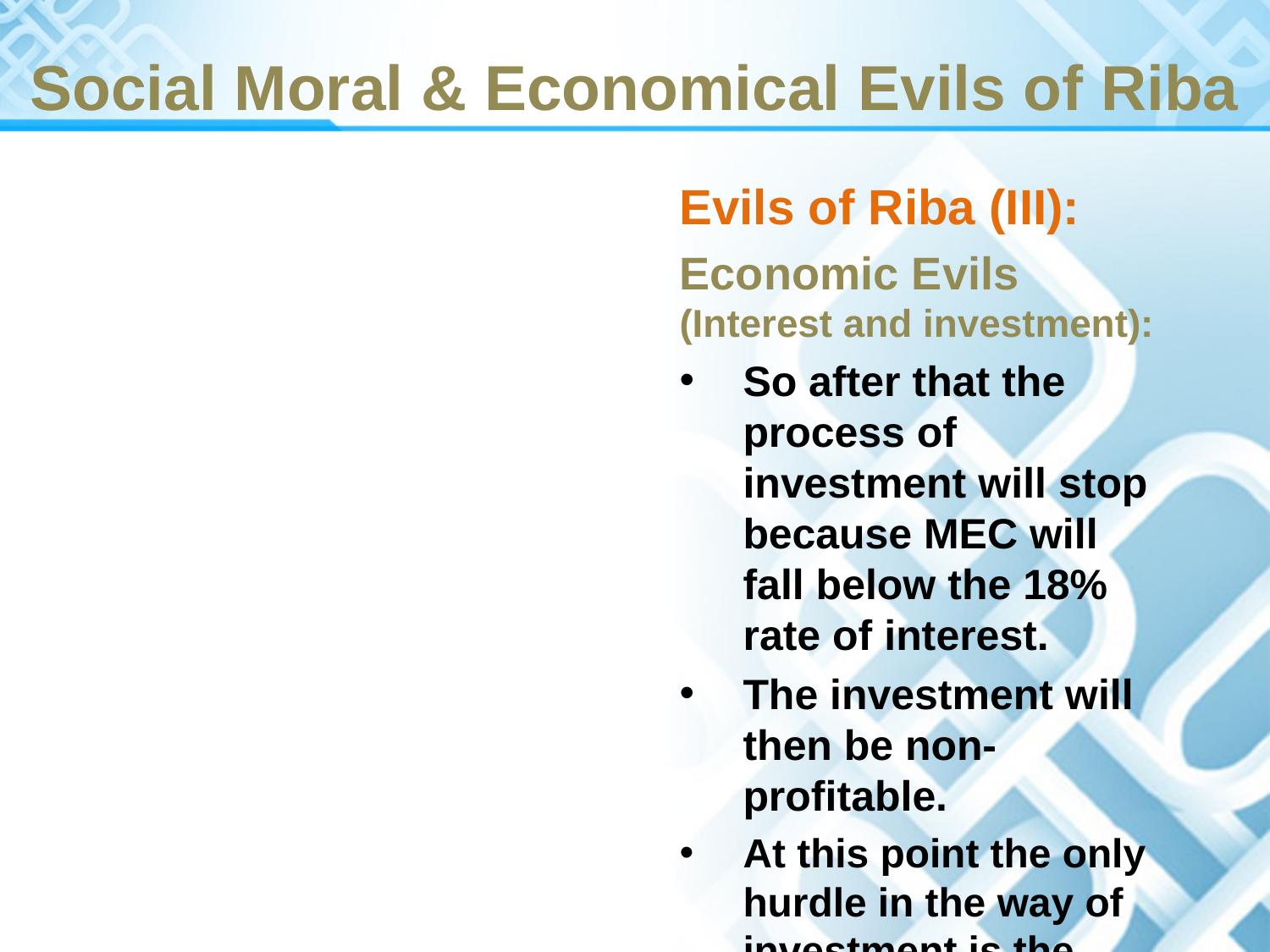

Social Moral & Economical Evils of Riba
Evils of Riba (III):
Economic Evils (Interest and investment):
So after that the process of investment will stop because MEC will fall below the 18% rate of interest.
The investment will then be non-profitable.
At this point the only hurdle in the way of investment is the interest-rate.